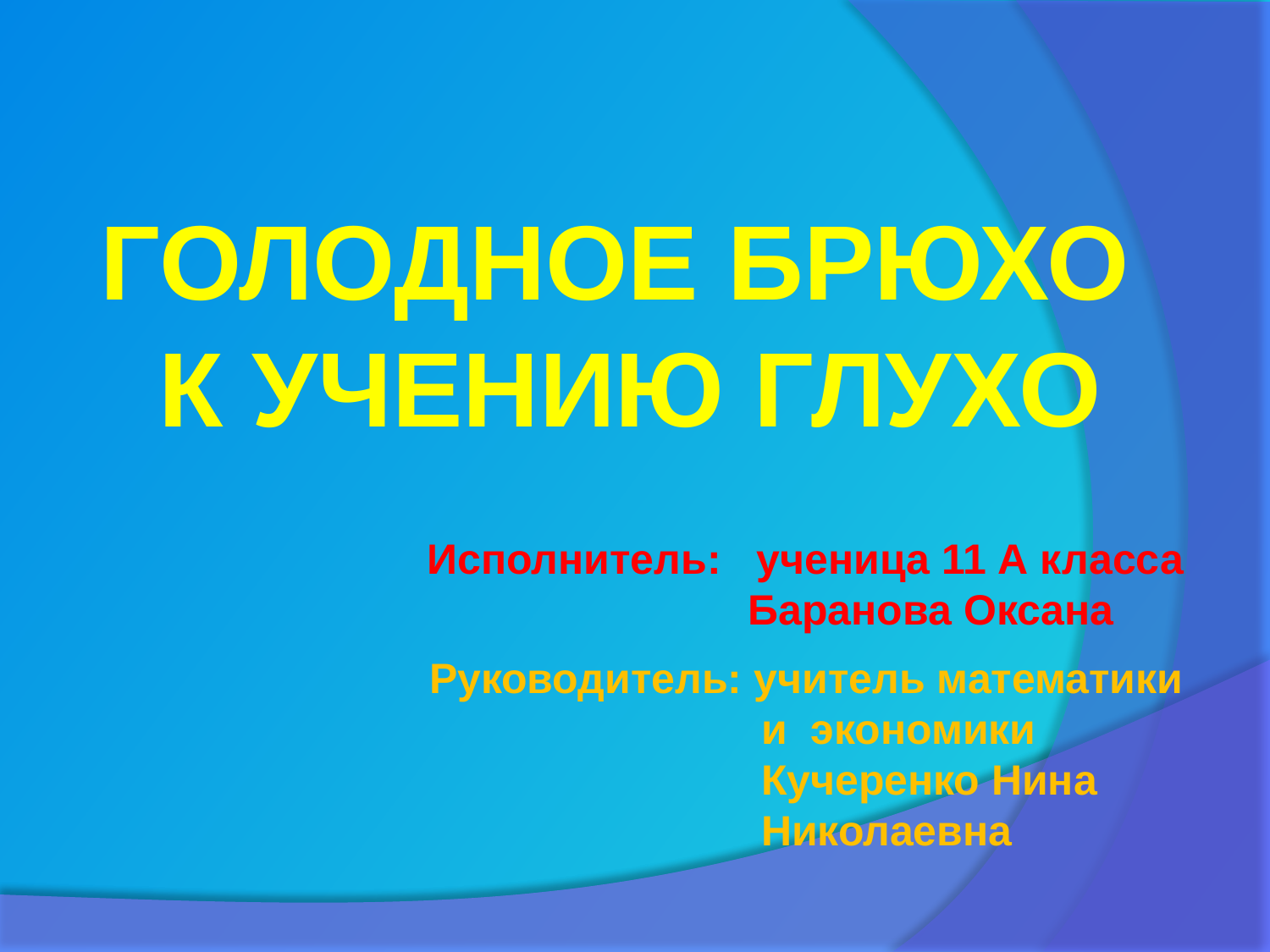

Голодное брюхо
к учению глухо
    Исполнитель:   ученица 11 А класса
                    Баранова Оксана
Руководитель: учитель математики
                            и  экономики
                            Кучеренко Нина
                            Николаевна